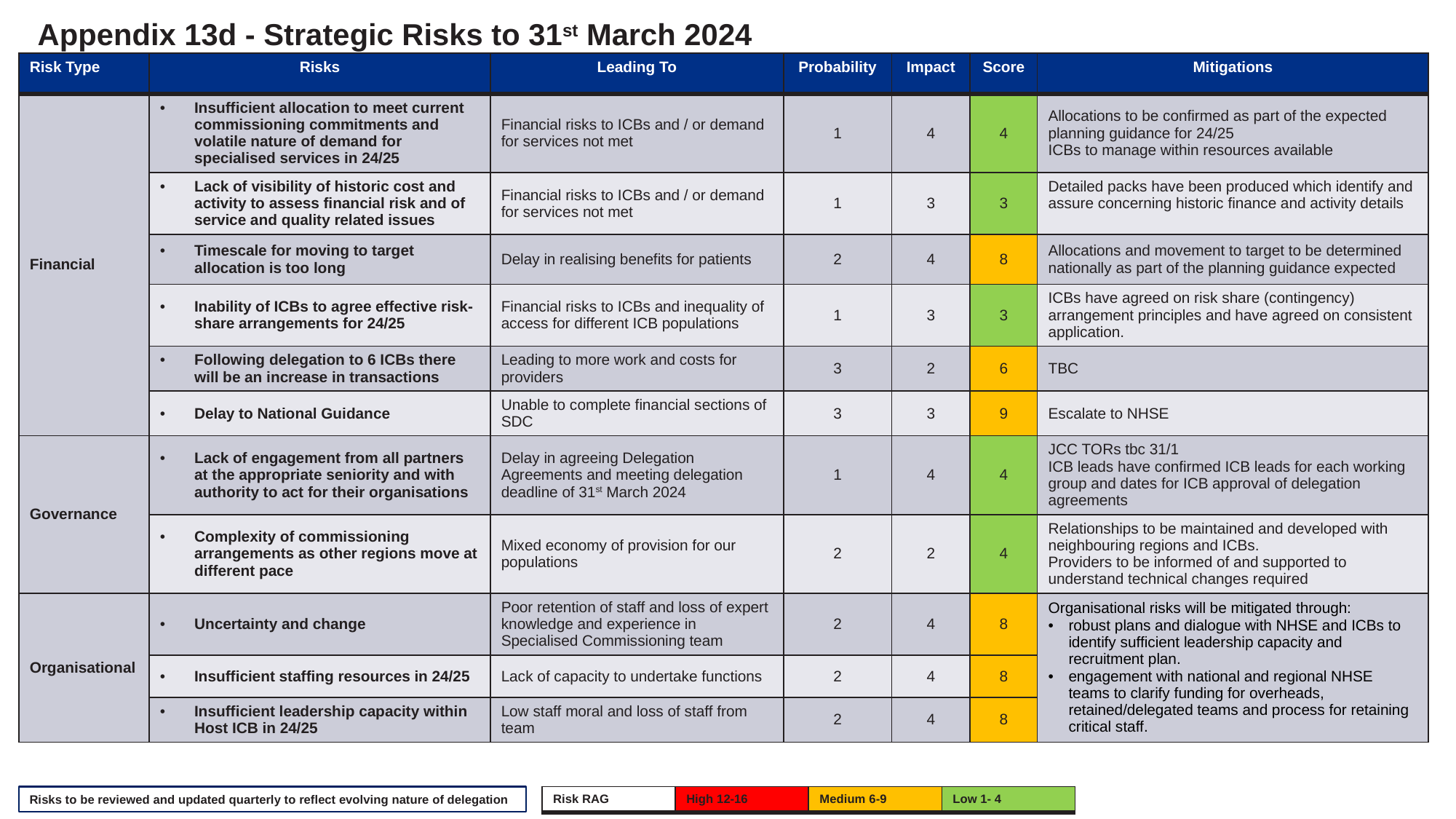

# Appendix 13d - Strategic Risks to 31st March 2024
| Risk Type | Risks | Leading To | Probability | Impact | Score | Mitigations |
| --- | --- | --- | --- | --- | --- | --- |
| Financial | Insufficient allocation to meet current commissioning commitments and volatile nature of demand for specialised services in 24/25 | Financial risks to ICBs and / or demand for services not met | 1 | 4 | 4 | Allocations to be confirmed as part of the expected planning guidance for 24/25 ICBs to manage within resources available |
|  | Lack of visibility of historic cost and activity to assess financial risk and of service and quality related issues | Financial risks to ICBs and / or demand for services not met | 1 | 3 | 3 | Detailed packs have been produced which identify and assure concerning historic finance and activity details |
|  | Timescale for moving to target allocation is too long | Delay in realising benefits for patients | 2 | 4 | 8 | Allocations and movement to target to be determined nationally as part of the planning guidance expected |
|  | Inability of ICBs to agree effective risk-share arrangements for 24/25 | Financial risks to ICBs and inequality of access for different ICB populations | 1 | 3 | 3 | ICBs have agreed on risk share (contingency) arrangement principles and have agreed on consistent application. |
|  | Following delegation to 6 ICBs there will be an increase in transactions | Leading to more work and costs for providers | 3 | 2 | 6 | TBC |
|  | Delay to National Guidance | Unable to complete financial sections of SDC | 3 | 3 | 9 | Escalate to NHSE |
| Governance | Lack of engagement from all partners at the appropriate seniority and with authority to act for their organisations | Delay in agreeing Delegation Agreements and meeting delegation deadline of 31st March 2024 | 1 | 4 | 4 | JCC TORs tbc 31/1 ICB leads have confirmed ICB leads for each working group and dates for ICB approval of delegation agreements |
|  | Complexity of commissioning arrangements as other regions move at different pace | Mixed economy of provision for our populations | 2 | 2 | 4 | Relationships to be maintained and developed with neighbouring regions and ICBs. Providers to be informed of and supported to understand technical changes required |
| Organisational | Uncertainty and change | Poor retention of staff and loss of expert knowledge and experience in Specialised Commissioning team | 2 | 4 | 8 | Organisational risks will be mitigated through: robust plans and dialogue with NHSE and ICBs to identify sufficient leadership capacity and recruitment plan. engagement with national and regional NHSE teams to clarify funding for overheads, retained/delegated teams and process for retaining critical staff. |
|  | Insufficient staffing resources in 24/25 | Lack of capacity to undertake functions | 2 | 4 | 8 |  |
|  | Insufficient leadership capacity within Host ICB in 24/25 | Low staff moral and loss of staff from team | 2 | 4 | 8 |  |
Risks to be reviewed and updated quarterly to reflect evolving nature of delegation
| Risk RAG | High 12-16 | Medium 6-9 | Low 1- 4 |
| --- | --- | --- | --- |